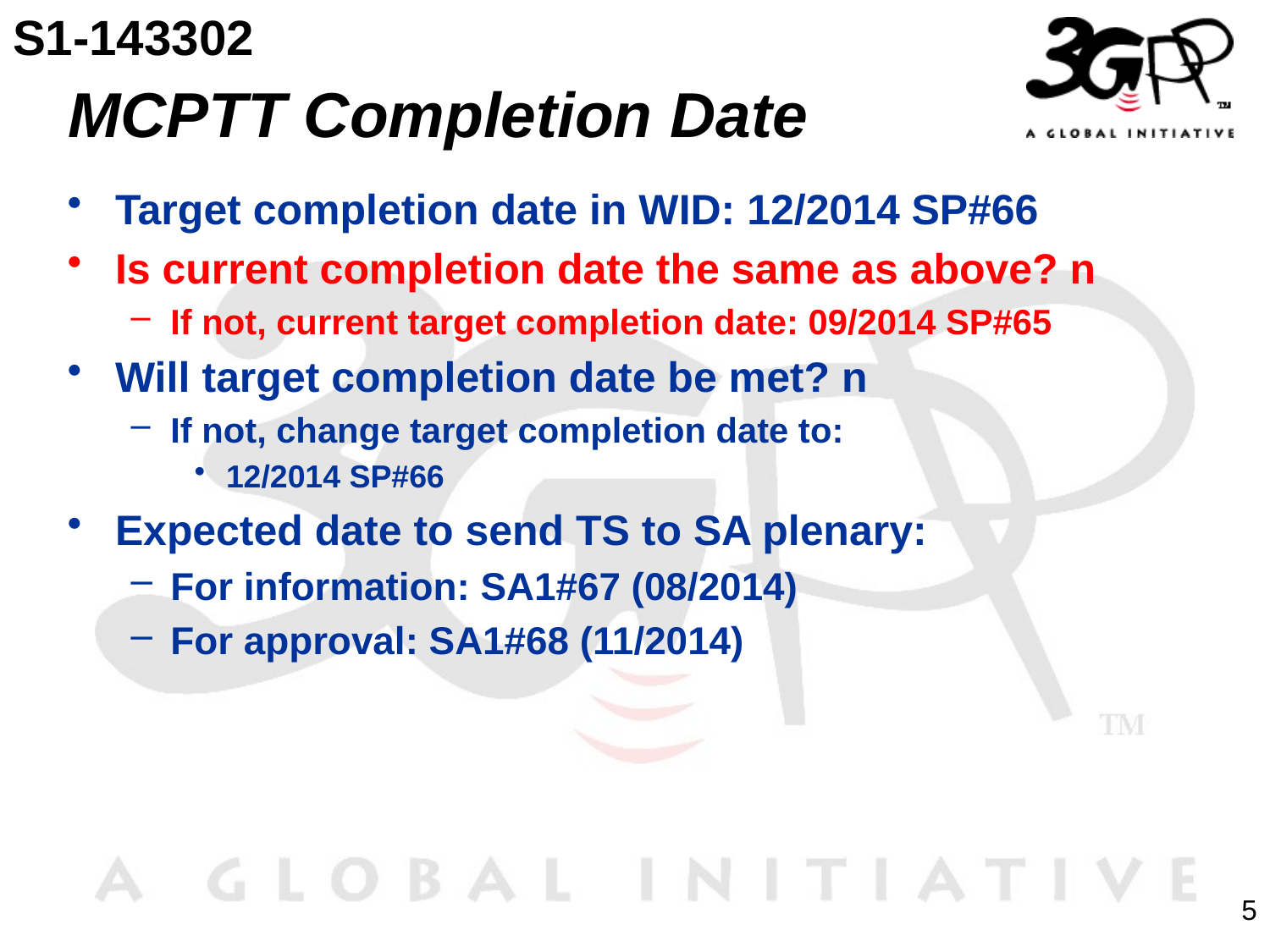

S1-143302
# MCPTT Completion Date
Target completion date in WID: 12/2014 SP#66
Is current completion date the same as above? n
If not, current target completion date: 09/2014 SP#65
Will target completion date be met? n
If not, change target completion date to:
12/2014 SP#66
Expected date to send TS to SA plenary:
For information: SA1#67 (08/2014)
For approval: SA1#68 (11/2014)
5